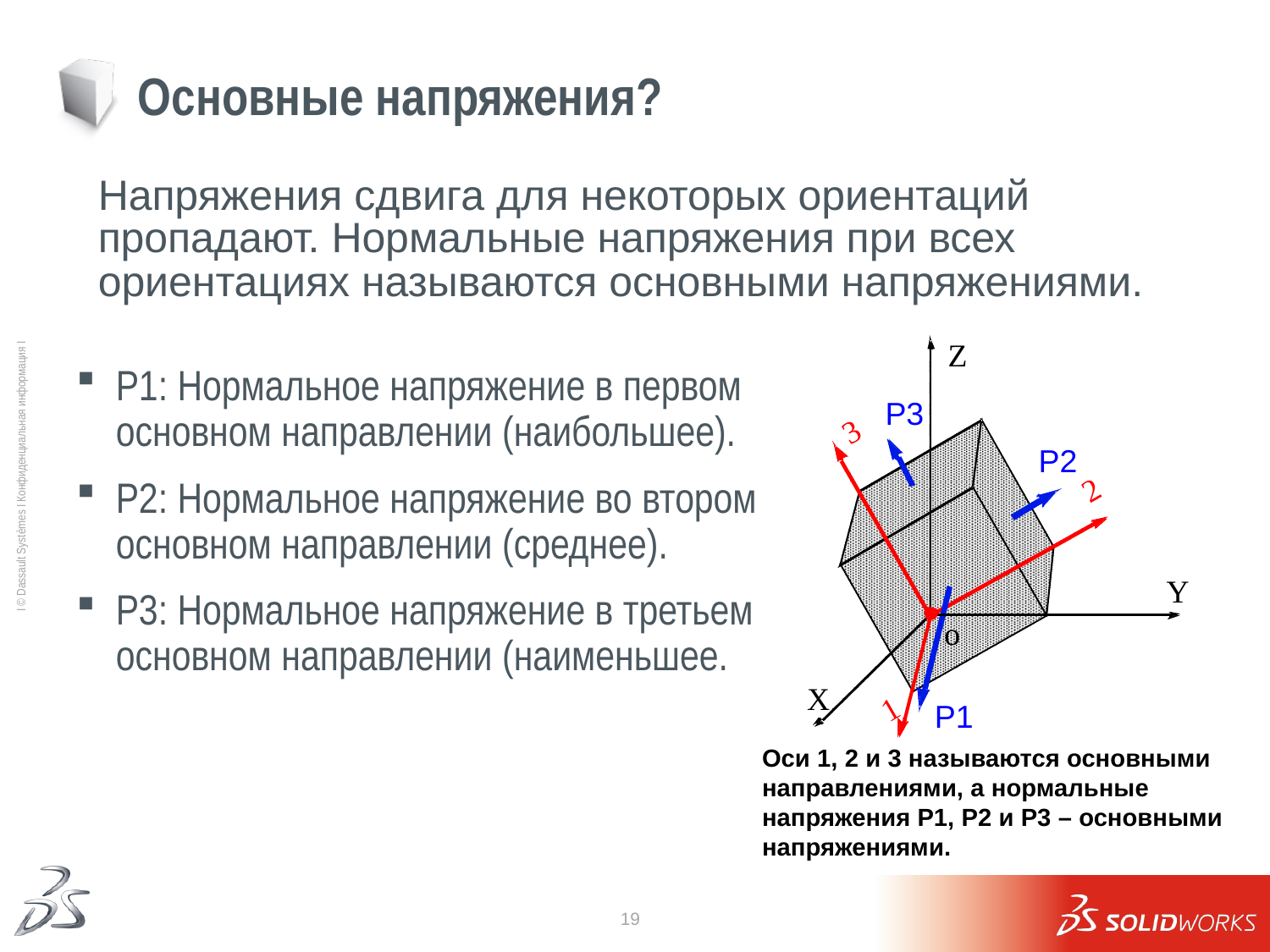

# Основные напряжения?
	Напряжения сдвига для некоторых ориентаций пропадают. Нормальные напряжения при всех ориентациях называются основными напряжениями.

P1: Нормальное напряжение в первом основном направлении (наибольшее).
P2: Нормальное напряжение во втором основном направлении (среднее).
P3: Нормальное напряжение в третьем основном направлении (наименьшее.

Z

P3
3

P2

2

Y

o

X

1
P1

Оси 1, 2 и 3 называются основными направлениями, а нормальные напряжения P1, P2 и P3 – основными напряжениями.